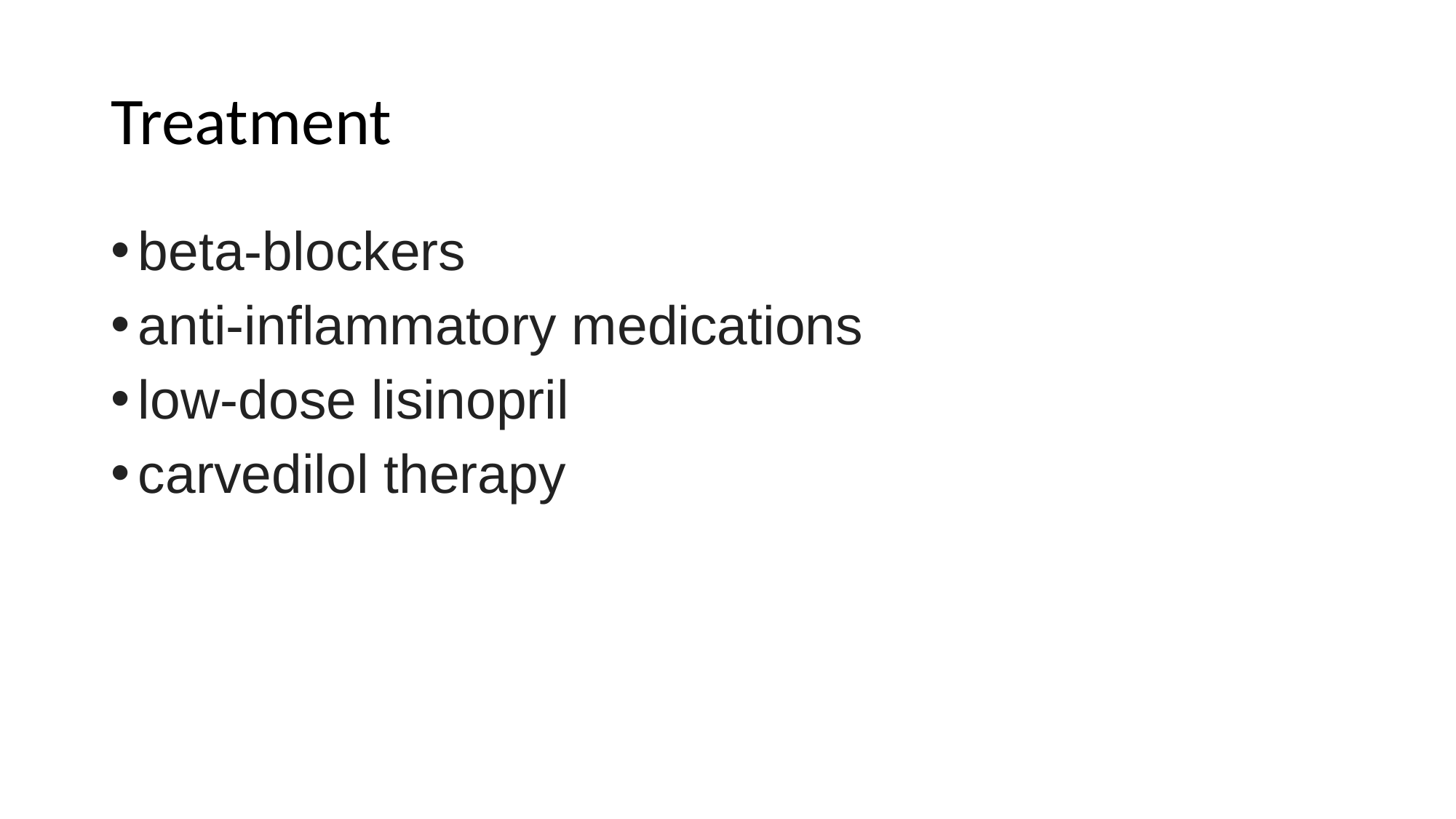

# Treatment
beta-blockers
anti-inflammatory medications
low-dose lisinopril
carvedilol therapy